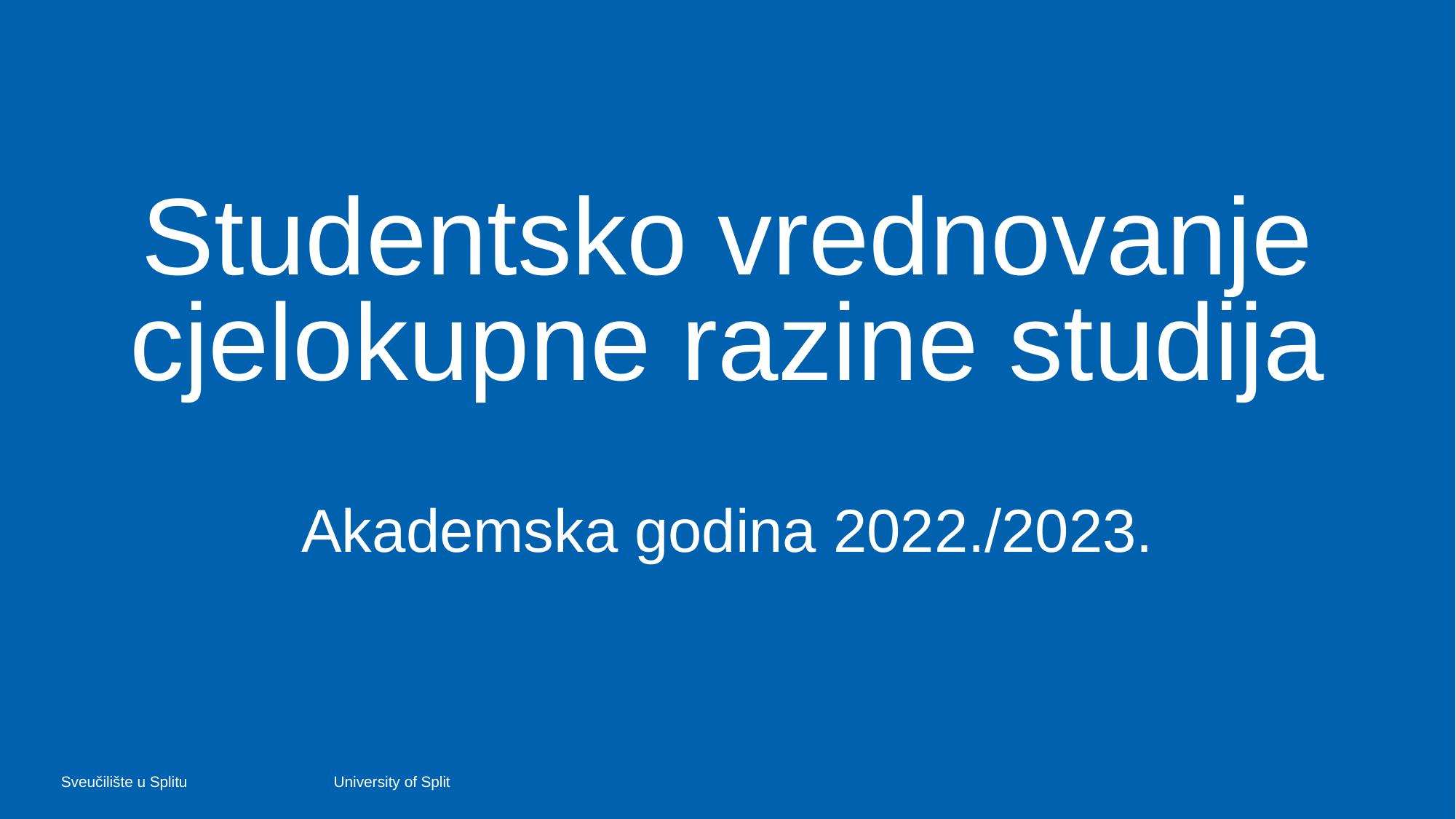

# Studentsko vrednovanje cjelokupne razine studija Akademska godina 2022./2023.
Sveučilište u Splitu                                   University of Split